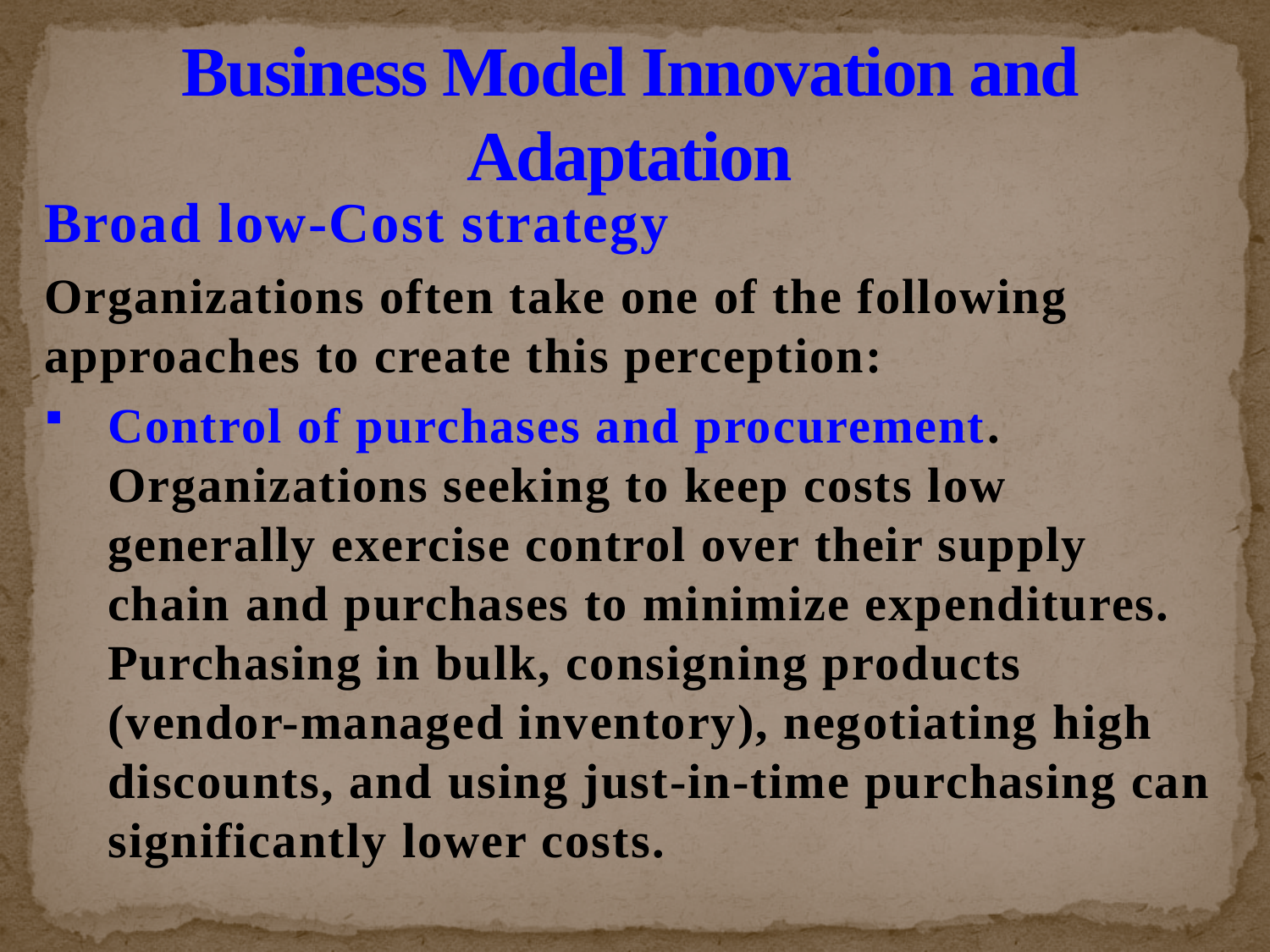

# Business Model Innovation and Adaptation
Broad low-Cost strategy
Organizations often take one of the following approaches to create this perception:
Control of purchases and procurement. Organizations seeking to keep costs low generally exercise control over their supply chain and purchases to minimize expenditures. Purchasing in bulk, consigning products (vendor-managed inventory), negotiating high discounts, and using just-in-time purchasing can significantly lower costs.